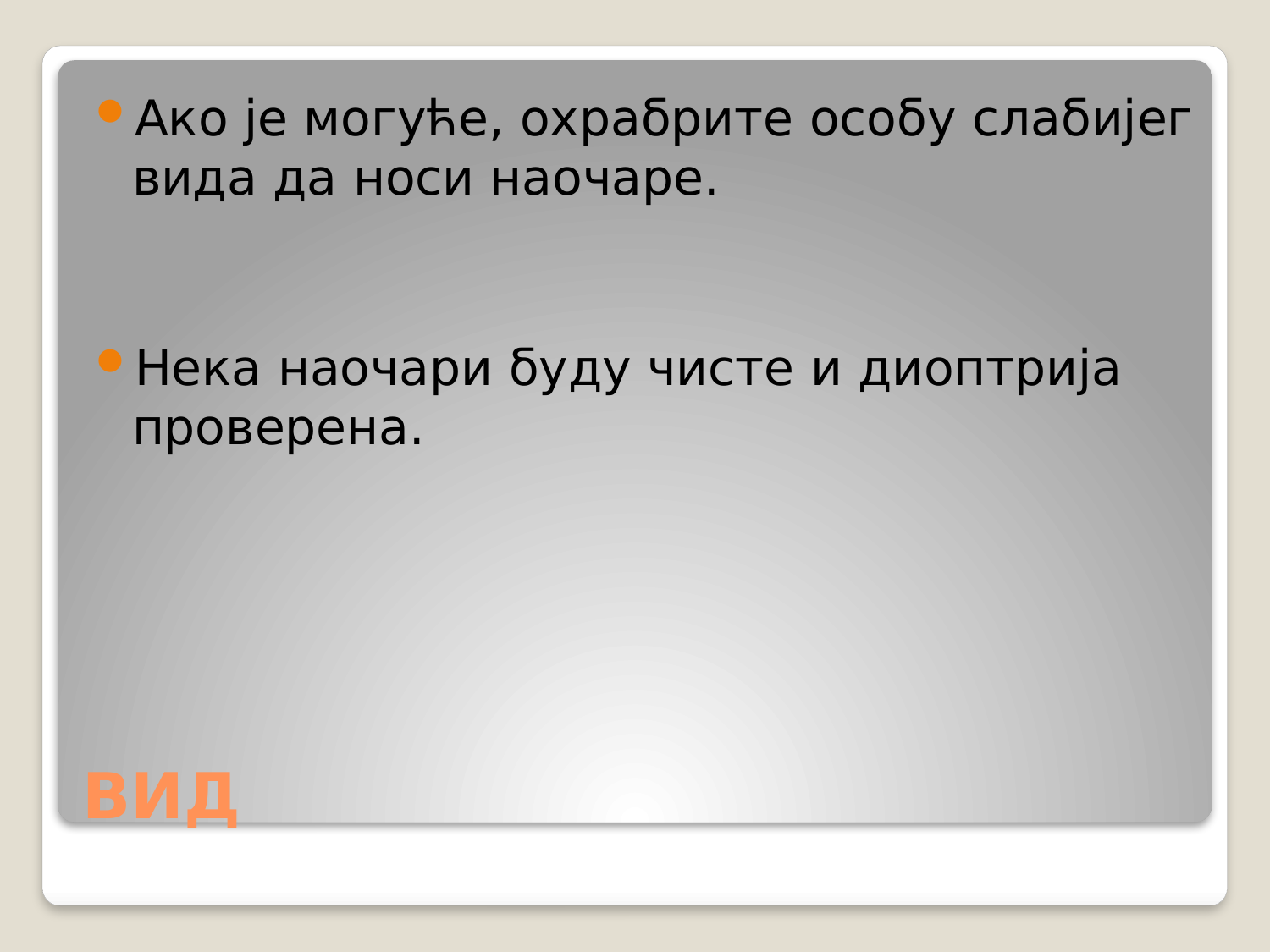

Ако је могуће, охрабрите особу слабијег вида да носи наочаре.

Нека наочари буду чисте и диоптрија проверена.

# ВИД